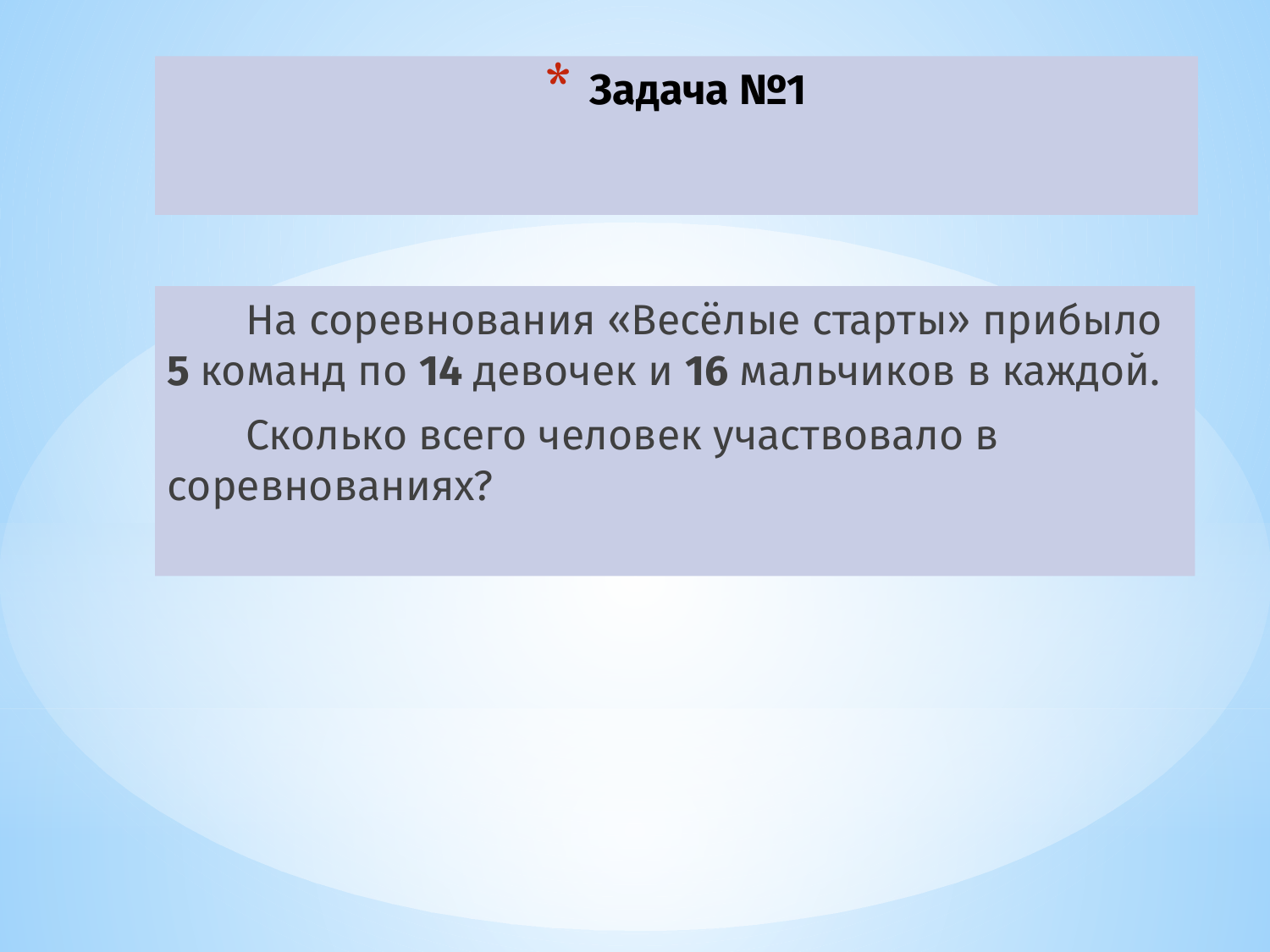

# Задача №1
       На соревнования «Весёлые старты» прибыло 5 команд по 14 девочек и 16 мальчиков в каждой.
       Сколько всего человек участвовало в соревнованиях?